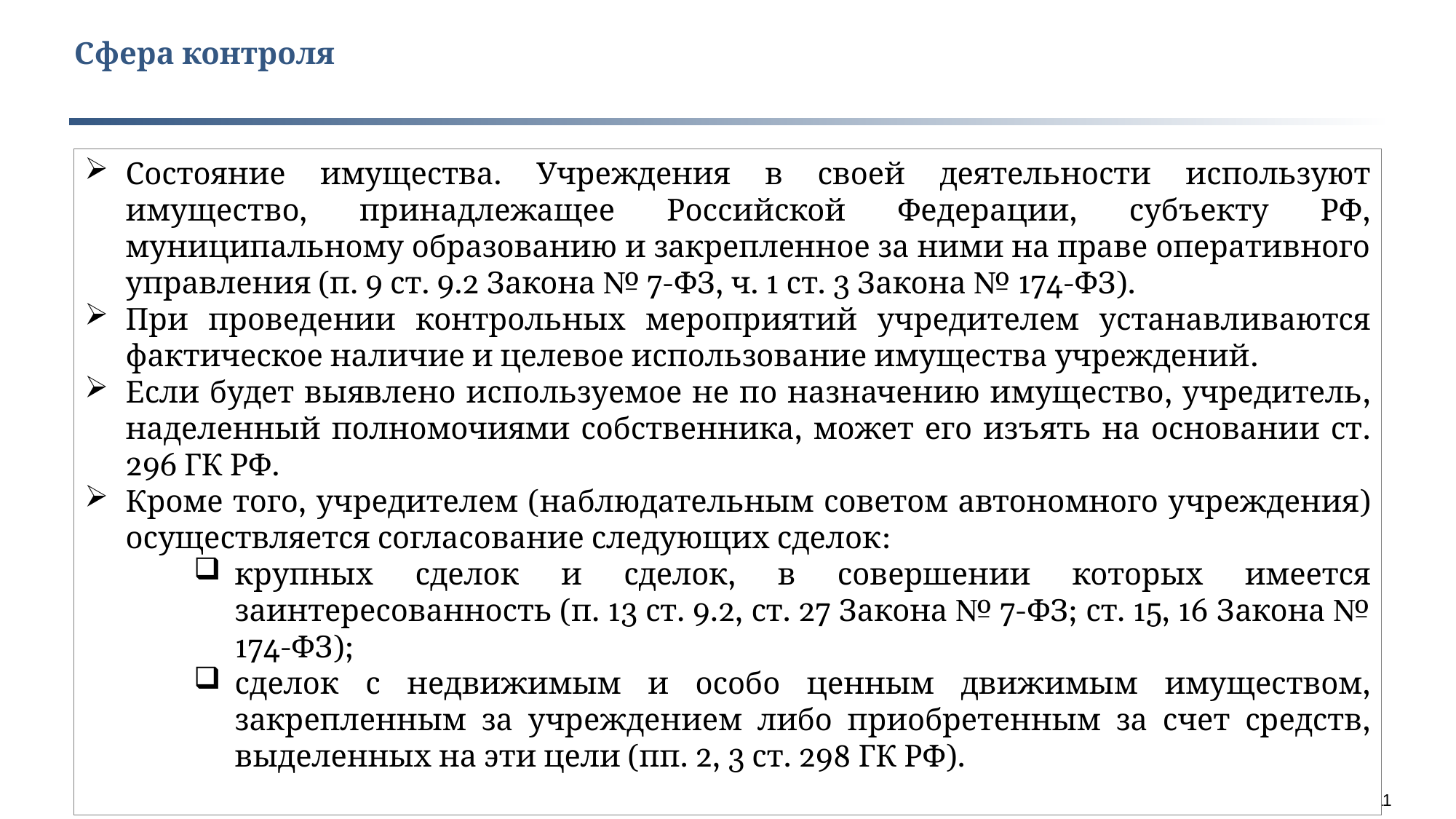

Сфера контроля
Состояние имущества. Учреждения в своей деятельности используют имущество, принадлежащее Российской Федерации, субъекту РФ, муниципальному образованию и закрепленное за ними на праве оперативного управления (п. 9 ст. 9.2 Закона № 7-ФЗ, ч. 1 ст. 3 Закона № 174-ФЗ).
При проведении контрольных мероприятий учредителем устанавливаются фактическое наличие и целевое использование имущества учреждений.
Если будет выявлено используемое не по назначению имущество, учредитель, наделенный полномочиями собственника, может его изъять на основании ст. 296 ГК РФ.
Кроме того, учредителем (наблюдательным советом автономного учреждения) осуществляется согласование следующих сделок:
крупных сделок и сделок, в совершении которых имеется заинтересованность (п. 13 ст. 9.2, ст. 27 Закона № 7-ФЗ; ст. 15, 16 Закона № 174-ФЗ);
сделок с недвижимым и особо ценным движимым имуществом, закрепленным за учреждением либо приобретенным за счет средств, выделенных на эти цели (пп. 2, 3 ст. 298 ГК РФ).